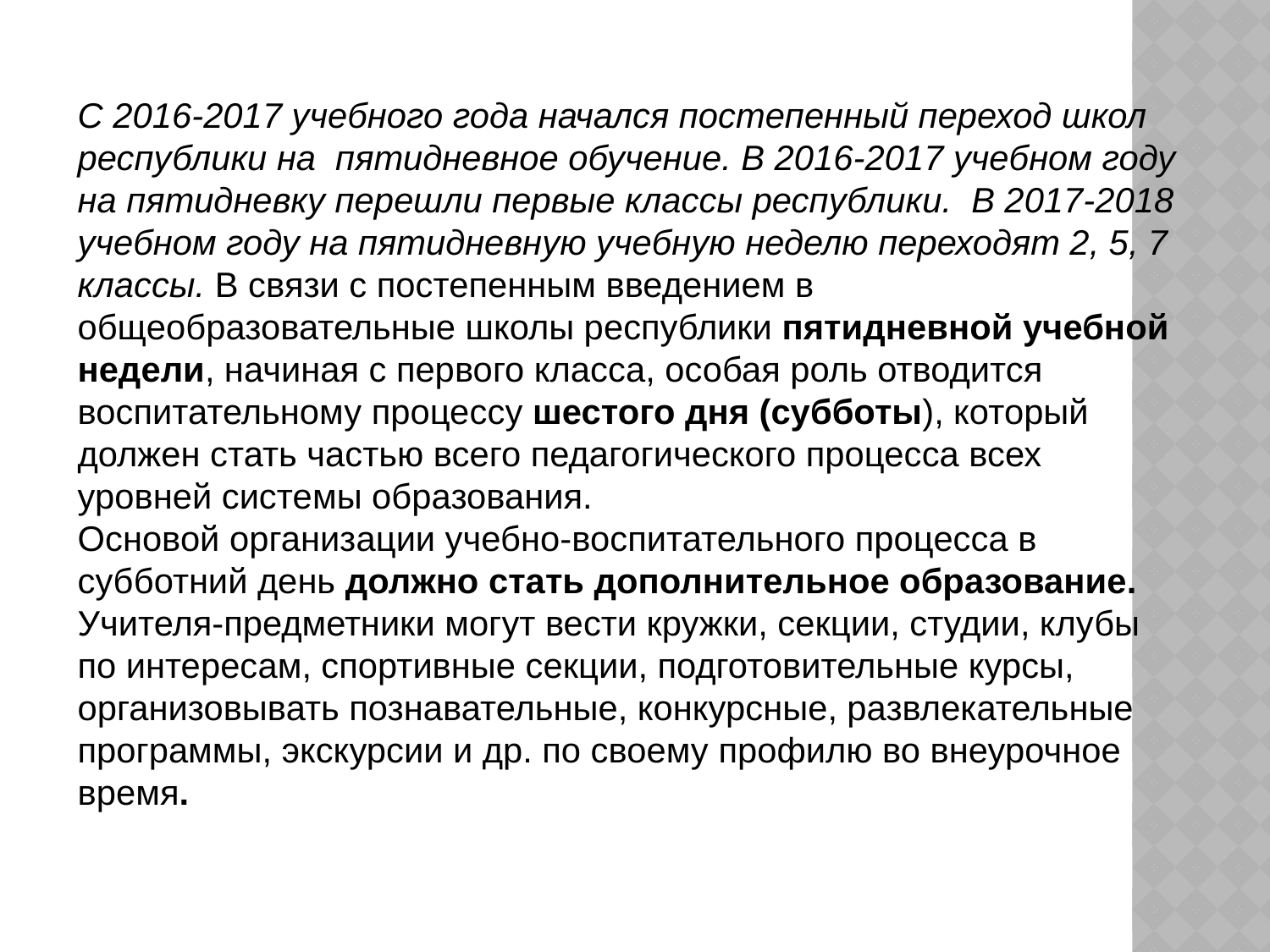

С 2016-2017 учебного года начался постепенный переход школ республики на  пятидневное обучение. В 2016-2017 учебном году на пятидневку перешли первые классы республики.  В 2017-2018 учебном году на пятидневную учебную неделю переходят 2, 5, 7 классы. В связи с постепенным введением в общеобразовательные школы республики пятидневной учебной недели, начиная с первого класса, особая роль отводится воспитательному процессу шестого дня (субботы), который должен стать частью всего педагогического процесса всех уровней системы образования.
Основой организации учебно-воспитательного процесса в субботний день должно стать дополнительное образование.
Учителя-предметники могут вести кружки, секции, студии, клубы по интересам, спортивные секции, подготовительные курсы, организовывать познавательные, конкурсные, развлекательные программы, экскурсии и др. по своему профилю во внеурочное время.